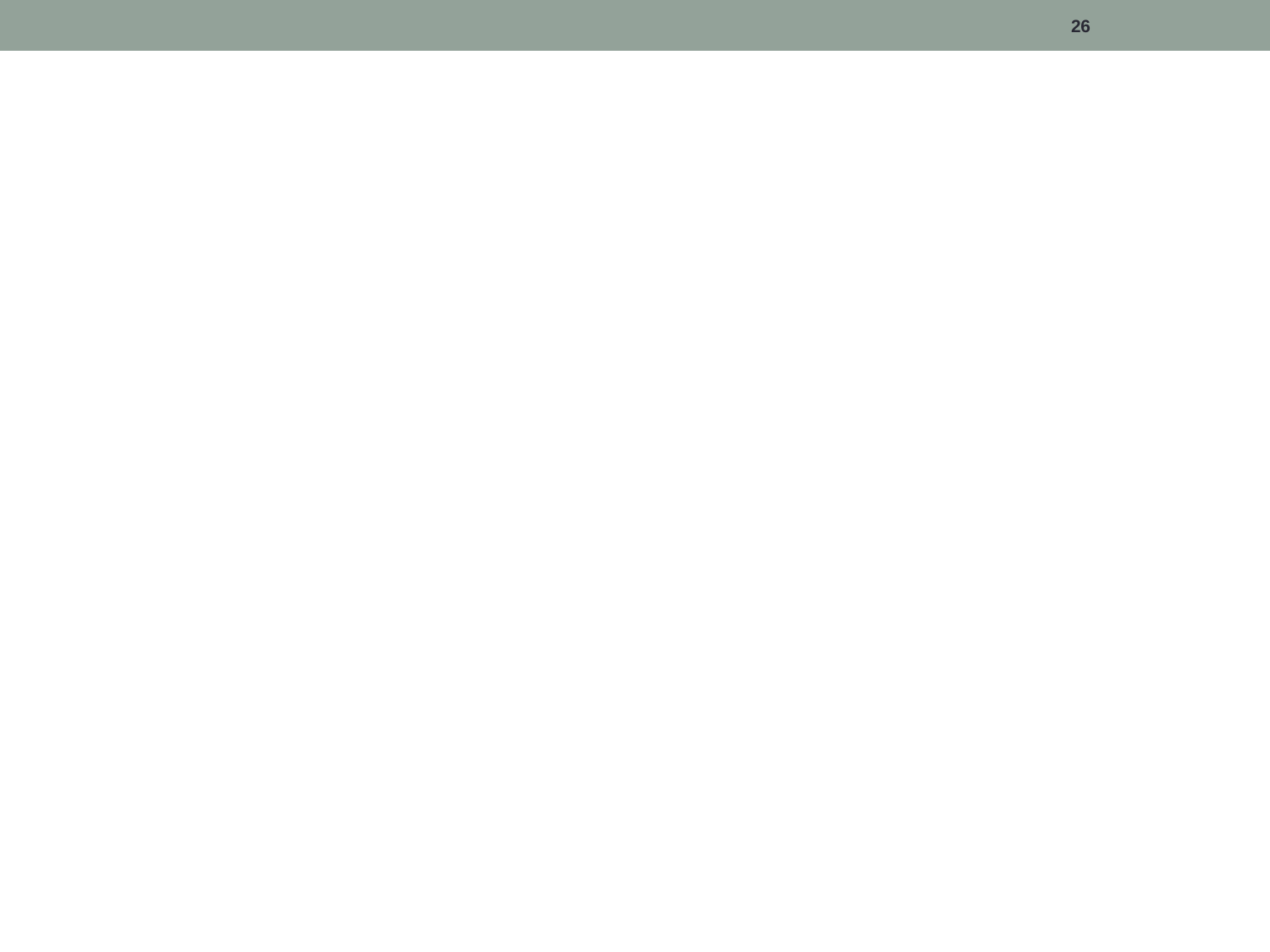

26
OUTER JOIN
R1 , R2
LEFT
OUTER JOIN
Shows all
R1 tuples

RIGHT
OUTER JOIN
Shows all
R2 tuples

FULL
OUTER JOIN
Shows all
R1,R2 tuples